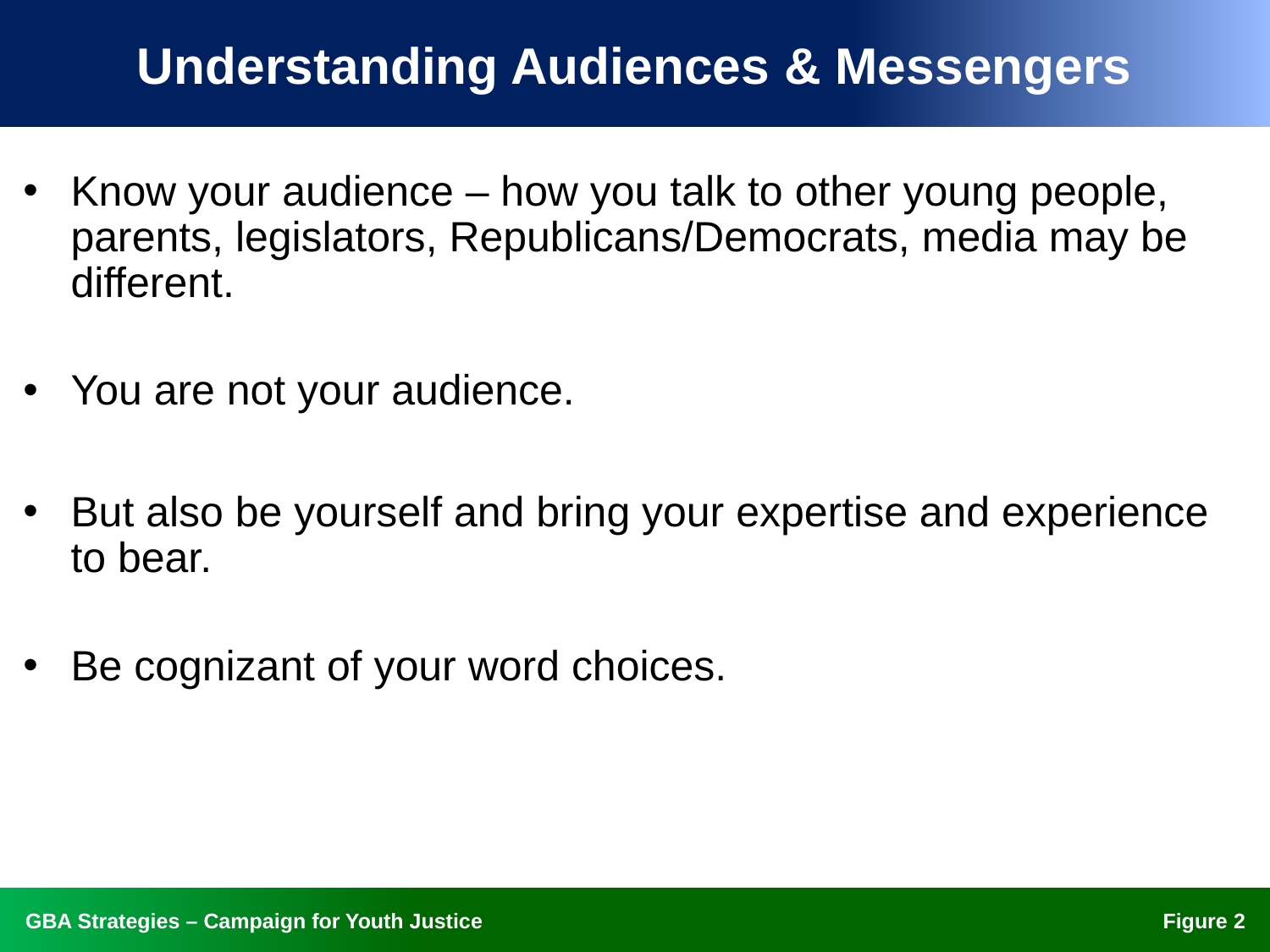

# Understanding Audiences & Messengers
Know your audience – how you talk to other young people, parents, legislators, Republicans/Democrats, media may be different.

You are not your audience.

But also be yourself and bring your expertise and experience to bear.

Be cognizant of your word choices.

Figure 2